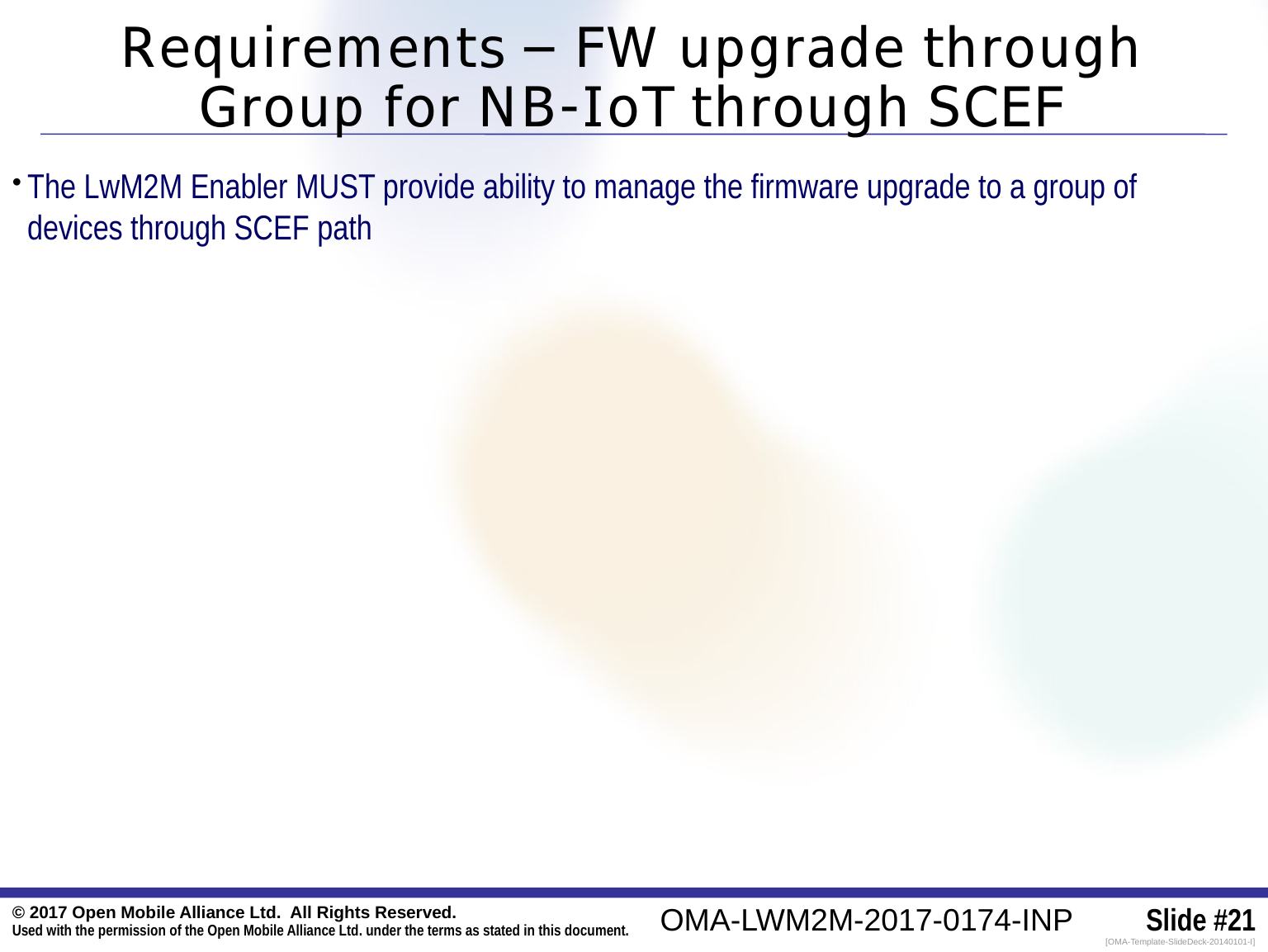

# Requirements – FW upgrade through Group for NB-IoT through SCEF
The LwM2M Enabler MUST provide ability to manage the firmware upgrade to a group of devices through SCEF path